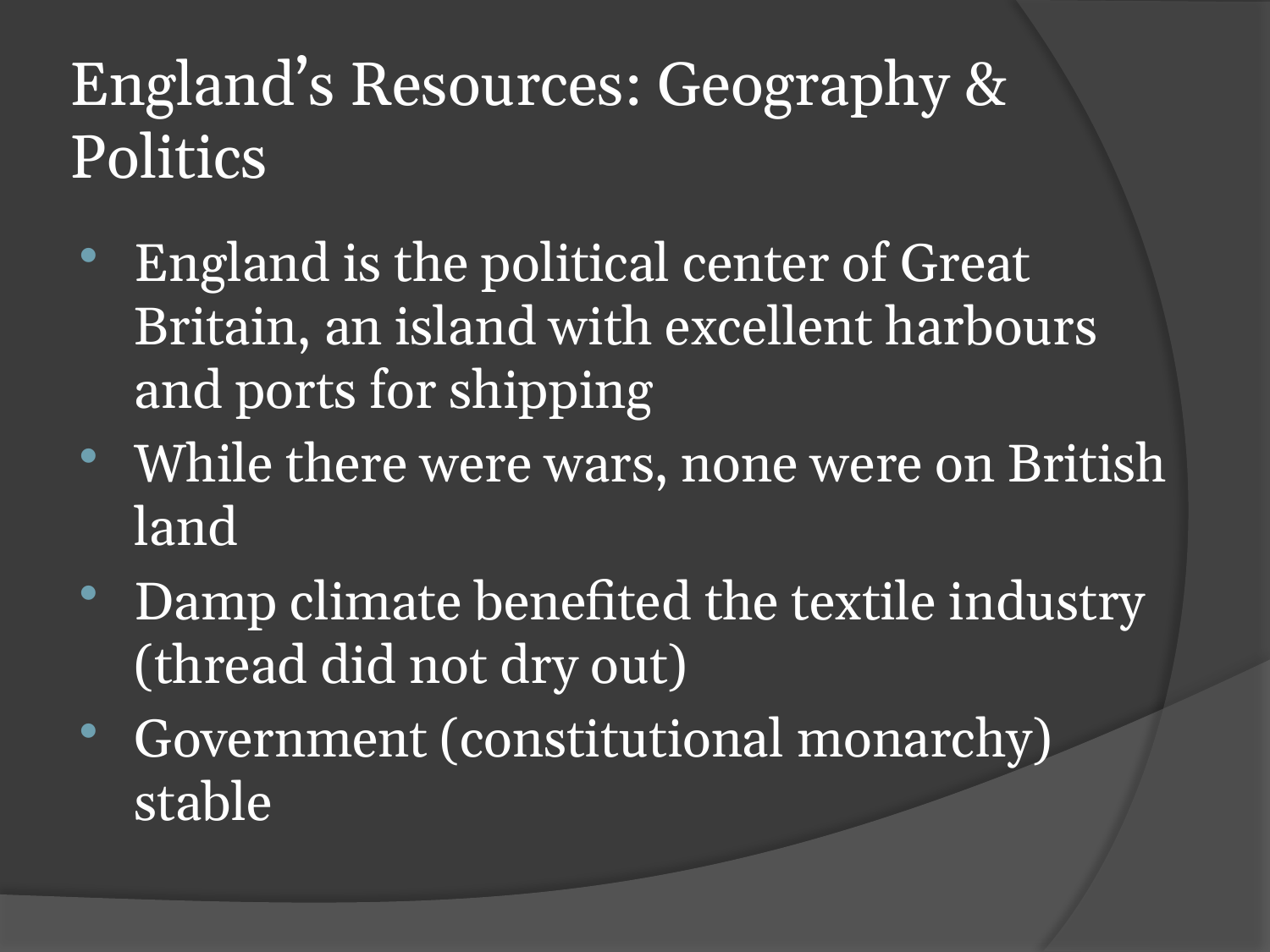

# England’s Resources: Geography & Politics
England is the political center of Great Britain, an island with excellent harbours and ports for shipping
While there were wars, none were on British land
Damp climate benefited the textile industry (thread did not dry out)
Government (constitutional monarchy) stable